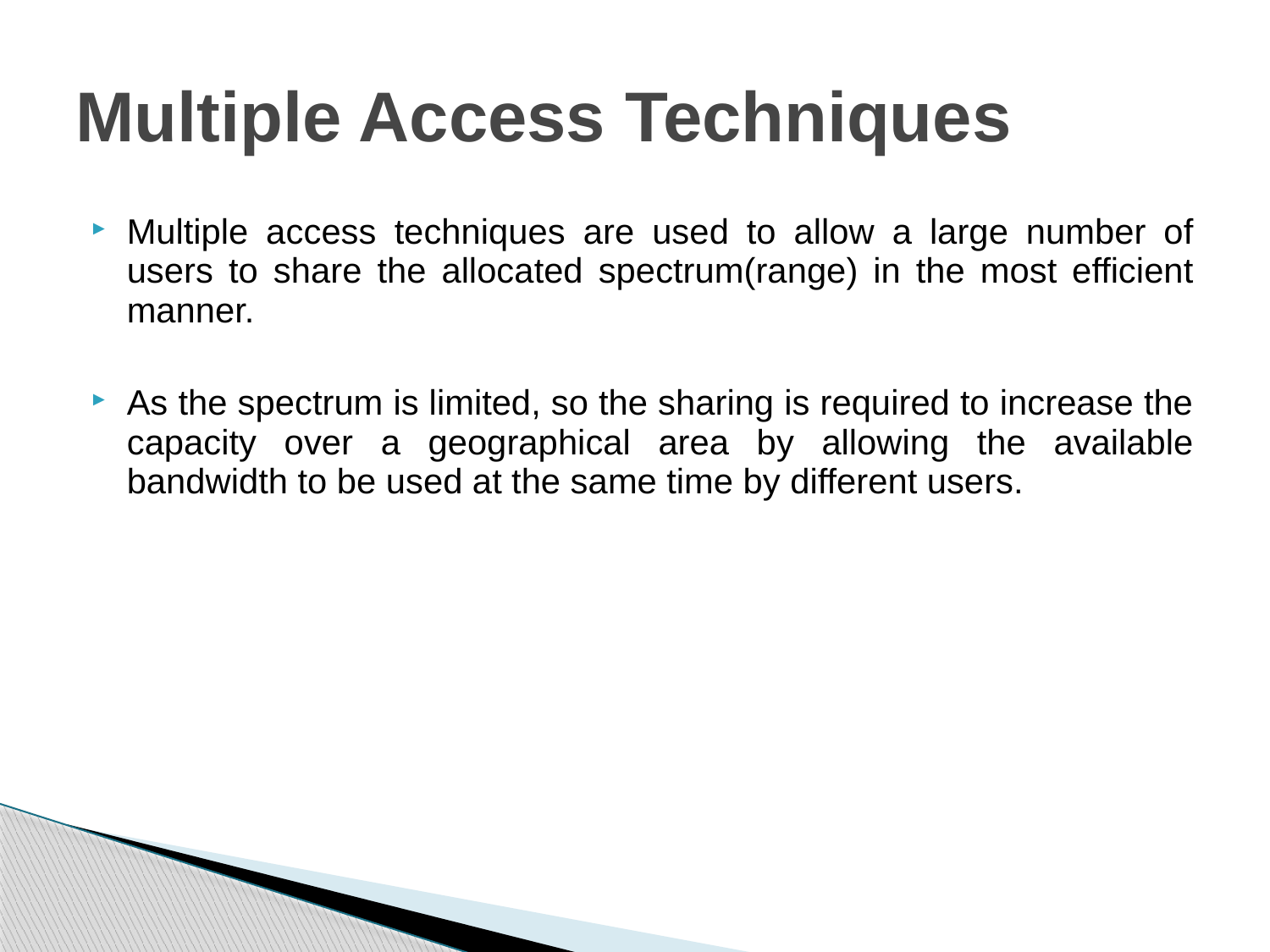

# Multiple Access Techniques
Multiple access techniques are used to allow a large number of users to share the allocated spectrum(range) in the most efficient manner.

As the spectrum is limited, so the sharing is required to increase the capacity over a geographical area by allowing the available bandwidth to be used at the same time by different users.